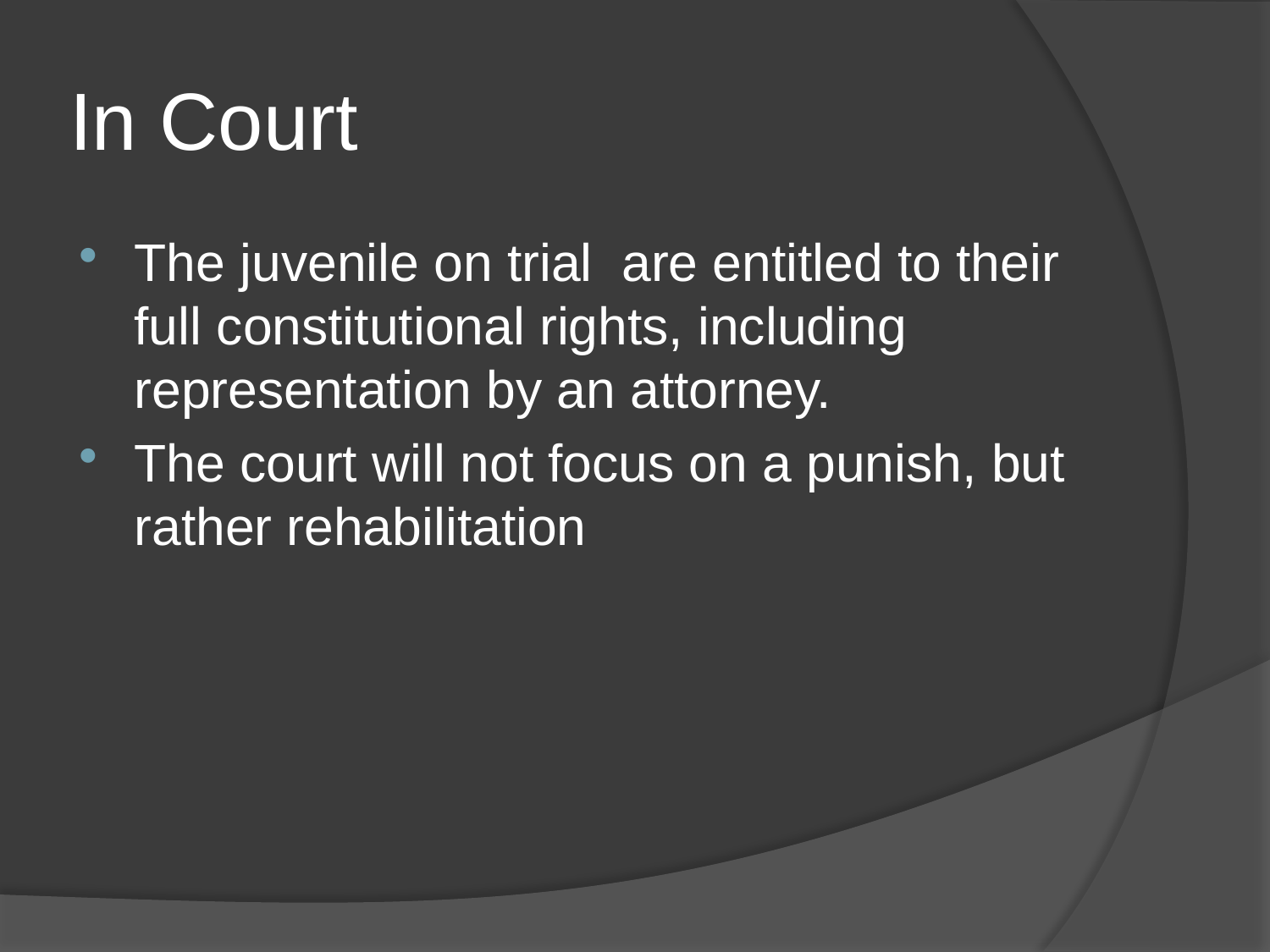

# In Court
The juvenile on trial  are entitled to their full constitutional rights, including representation by an attorney.
The court will not focus on a punish, but rather rehabilitation